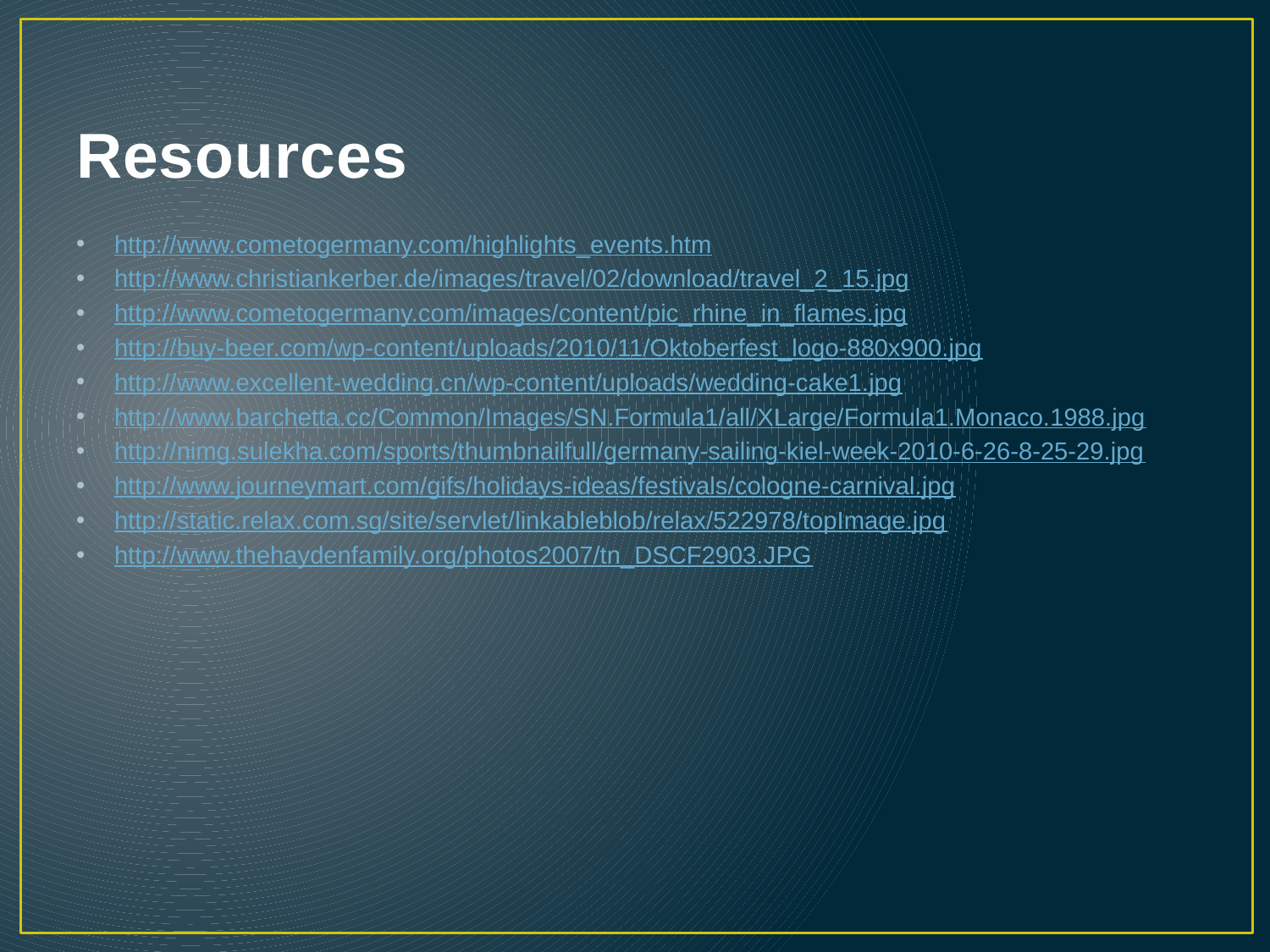

# Resources
http://www.cometogermany.com/highlights_events.htm
http://www.christiankerber.de/images/travel/02/download/travel_2_15.jpg
http://www.cometogermany.com/images/content/pic_rhine_in_flames.jpg
http://buy-beer.com/wp-content/uploads/2010/11/Oktoberfest_logo-880x900.jpg
http://www.excellent-wedding.cn/wp-content/uploads/wedding-cake1.jpg
http://www.barchetta.cc/Common/Images/SN.Formula1/all/XLarge/Formula1.Monaco.1988.jpg
http://nimg.sulekha.com/sports/thumbnailfull/germany-sailing-kiel-week-2010-6-26-8-25-29.jpg
http://www.journeymart.com/gifs/holidays-ideas/festivals/cologne-carnival.jpg
http://static.relax.com.sg/site/servlet/linkableblob/relax/522978/topImage.jpg
http://www.thehaydenfamily.org/photos2007/tn_DSCF2903.JPG